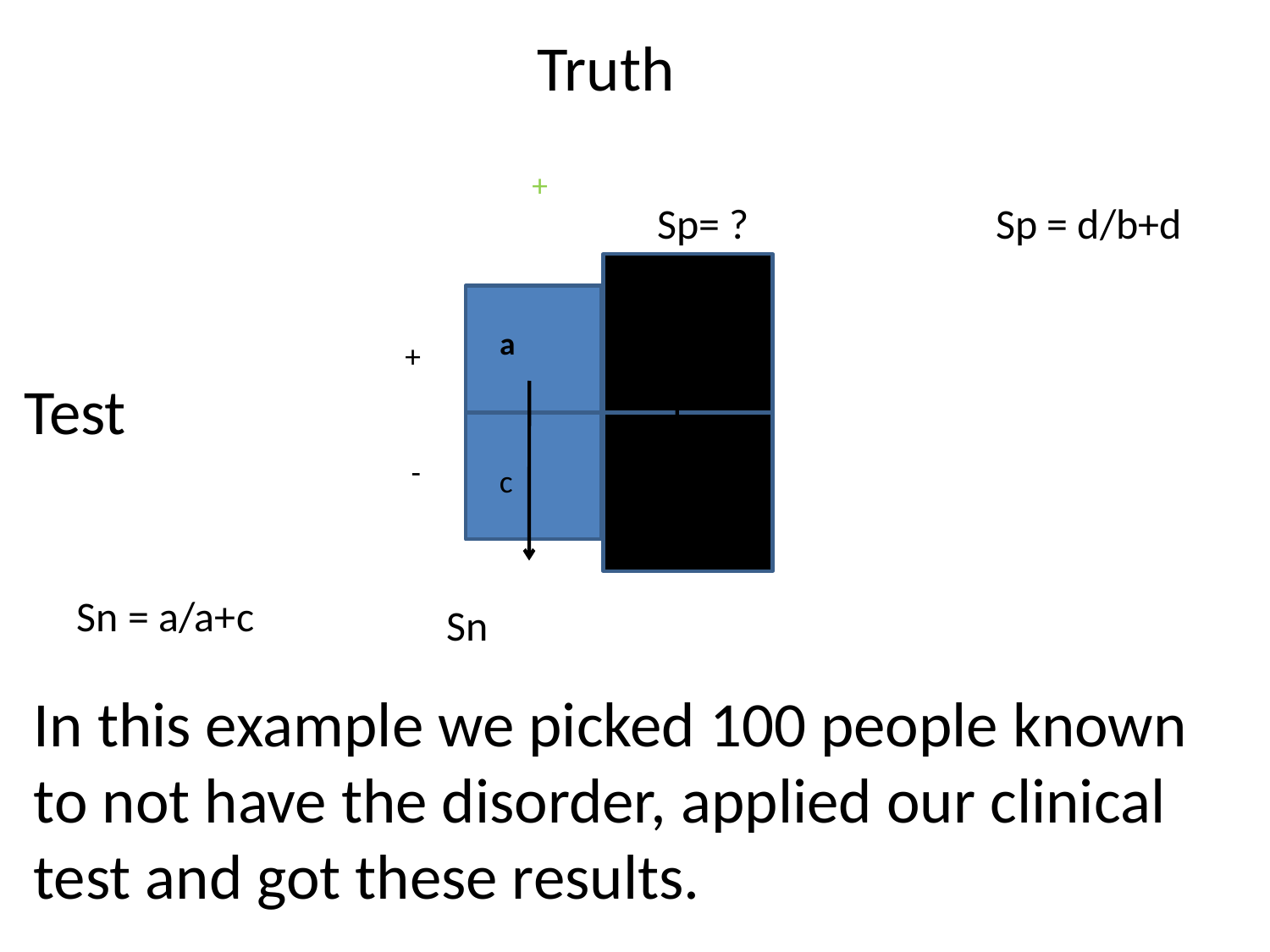

Truth
+
Sp= ?
Sp = d/b+d

20
a
+
Test

-
80
c
Sn = a/a+c
Sn

In this example we picked 100 people known to not have the disorder, applied our clinical test and got these results.